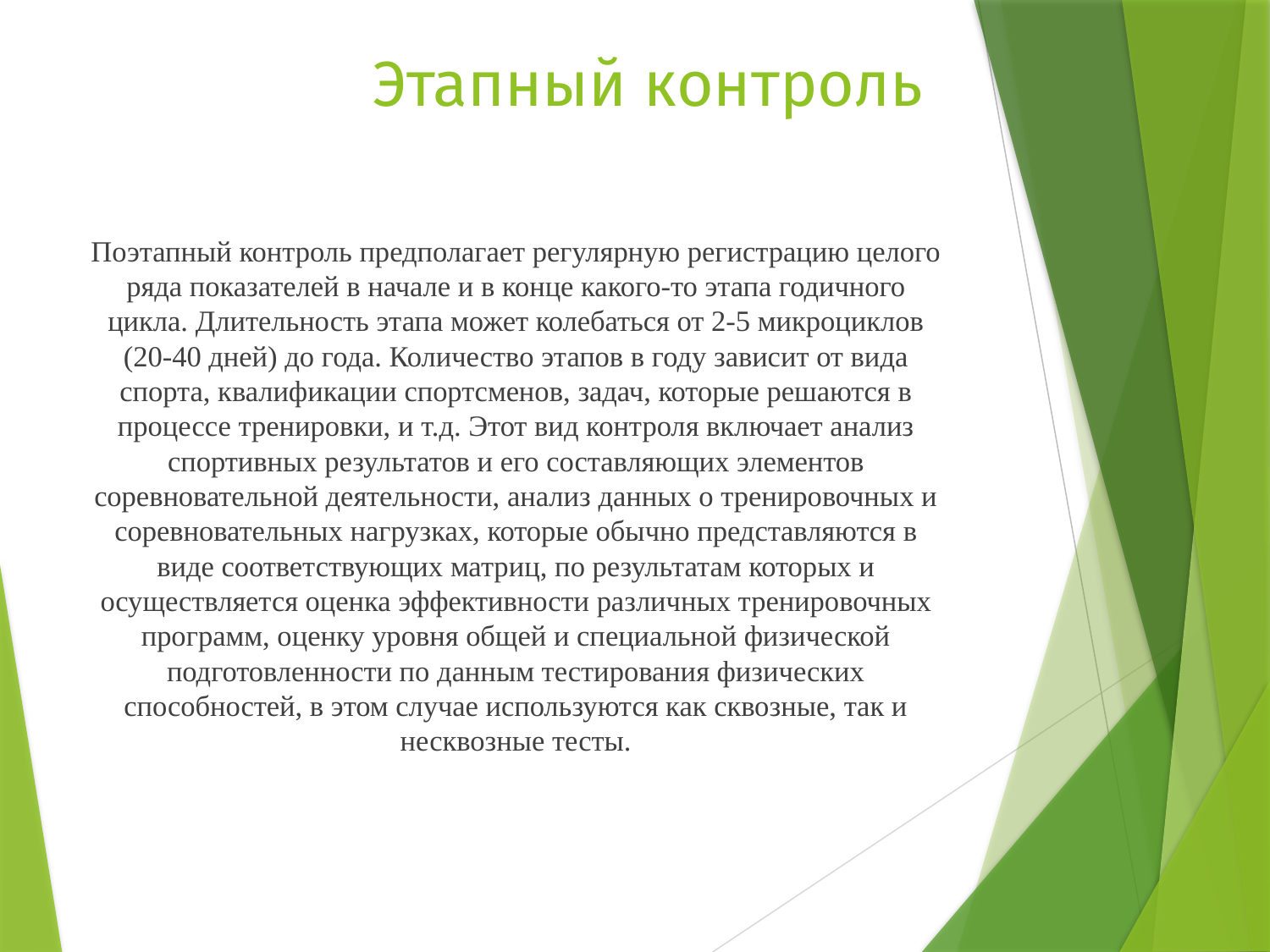

# Этапный контроль
Поэтапный контроль предполагает регулярную регистрацию целого ряда показателей в начале и в конце какого-то этапа годичного цикла. Длительность этапа может колебаться от 2-5 микроциклов (20-40 дней) до года. Количество этапов в году зависит от вида спорта, квалификации спортсменов, задач, которые решаются в процессе тренировки, и т.д. Этот вид контроля включает анализ спортивных результатов и его составляющих элементов соревновательной деятельности, анализ данных о тренировочных и соревновательных нагрузках, которые обычно представляются в виде соответствующих матриц, по результатам которых и осуществляется оценка эффективности различных тренировочных программ, оценку уровня общей и специальной физической подготовленности по данным тестирования физических способностей, в этом случае используются как сквозные, так и несквозные тесты.